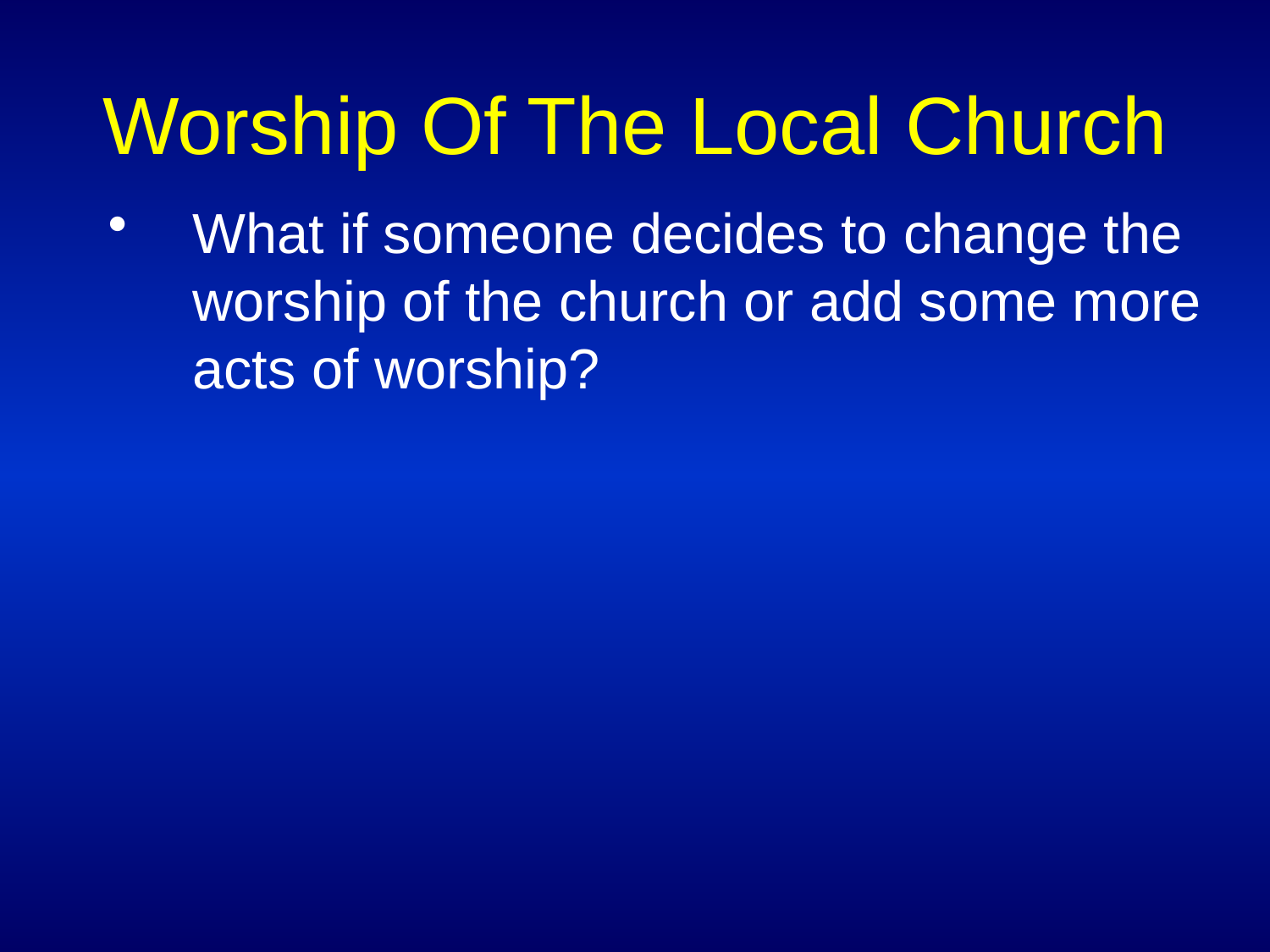

# Worship Of The Local Church
What if someone decides to change the worship of the church or add some more acts of worship?